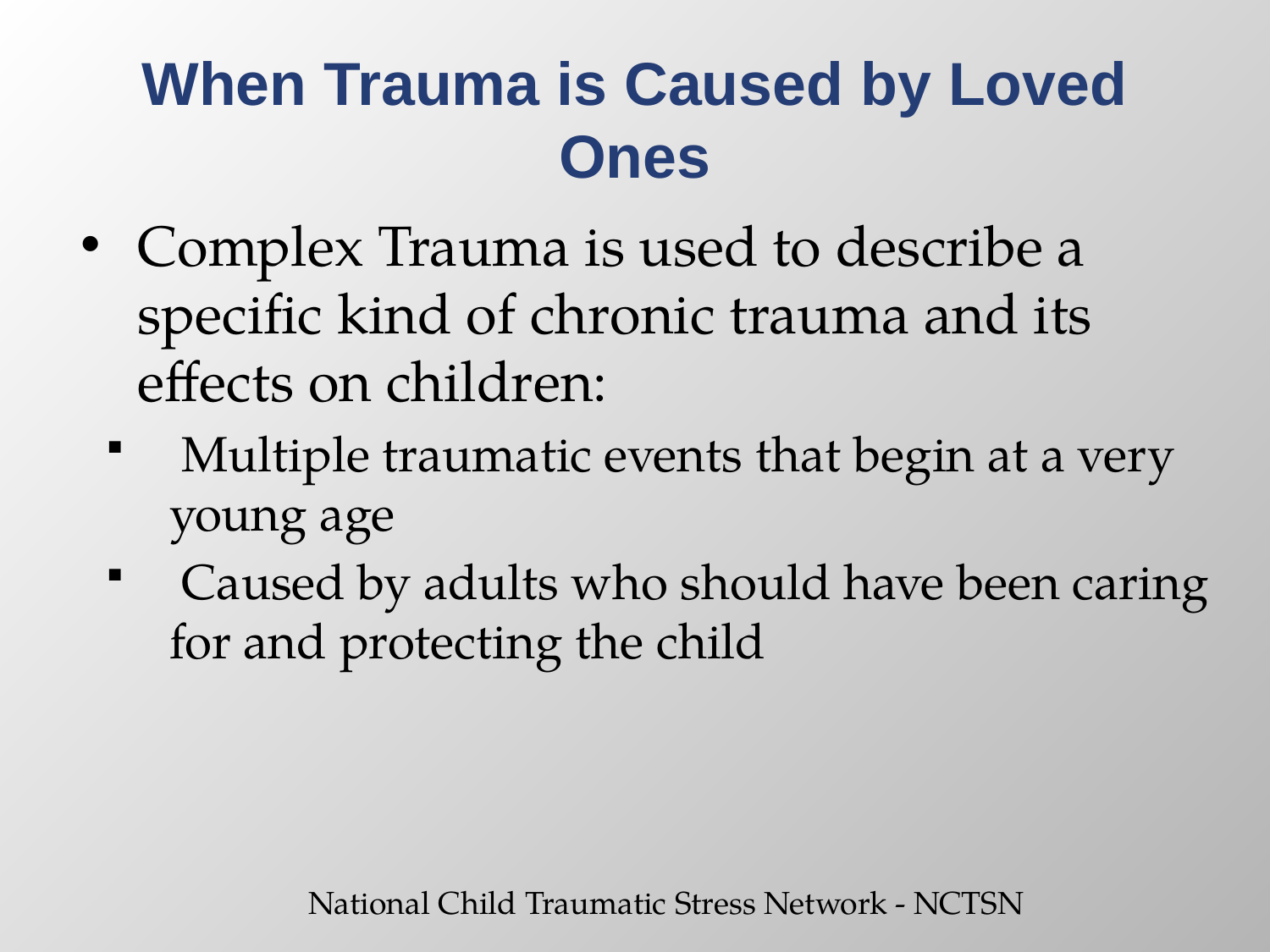

# When Trauma is Caused by Loved Ones
Complex Trauma is used to describe a specific kind of chronic trauma and its effects on children:
 Multiple traumatic events that begin at a very young age
 Caused by adults who should have been caring for and protecting the child
National Child Traumatic Stress Network - NCTSN